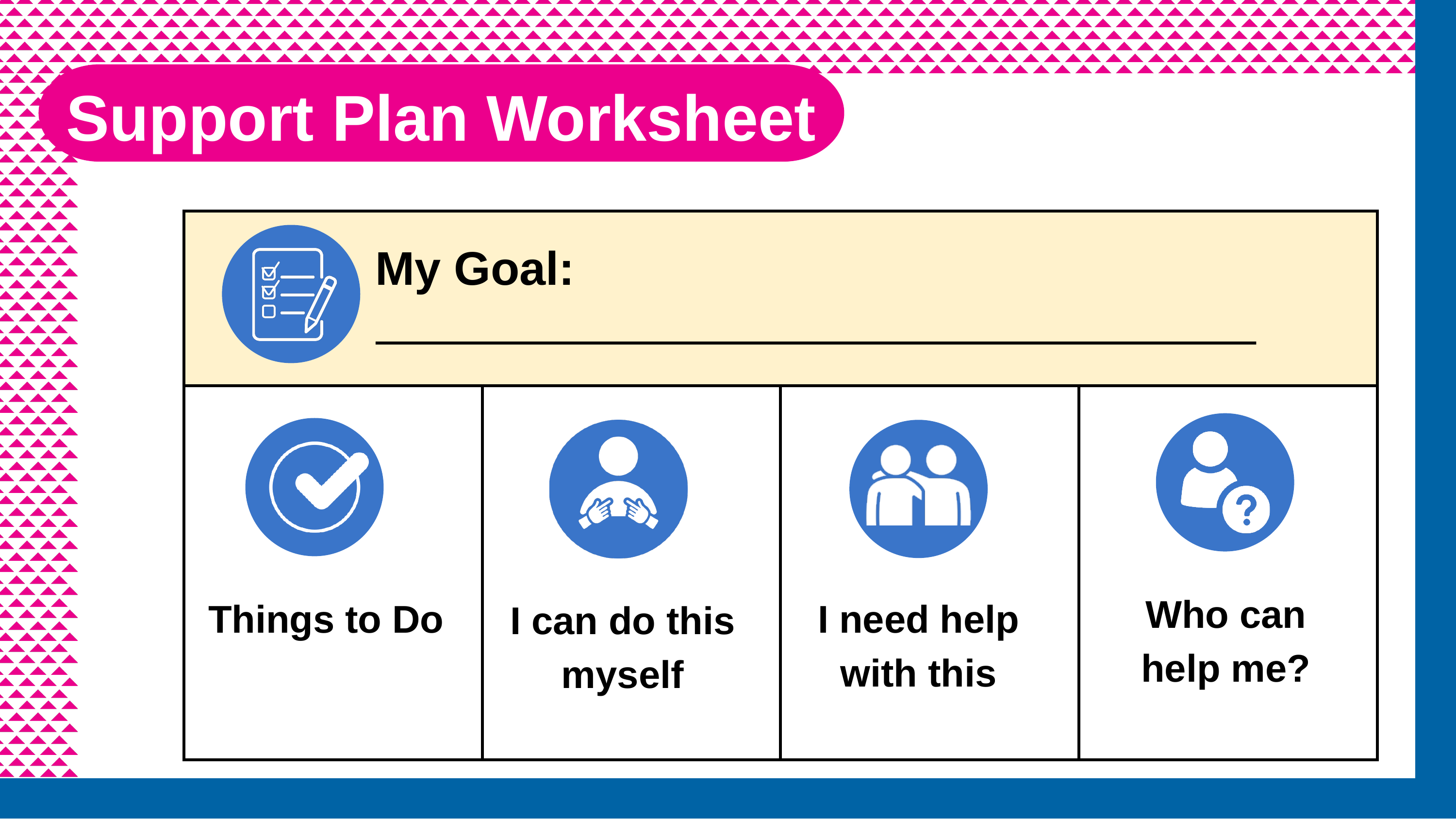

Support Plan Worksheet

|  |  |  |  |
| --- | --- | --- | --- |
|  |  |  |  |

My Goal:

Who can help me?
Things to Do
I need help with this
I can do this
myself